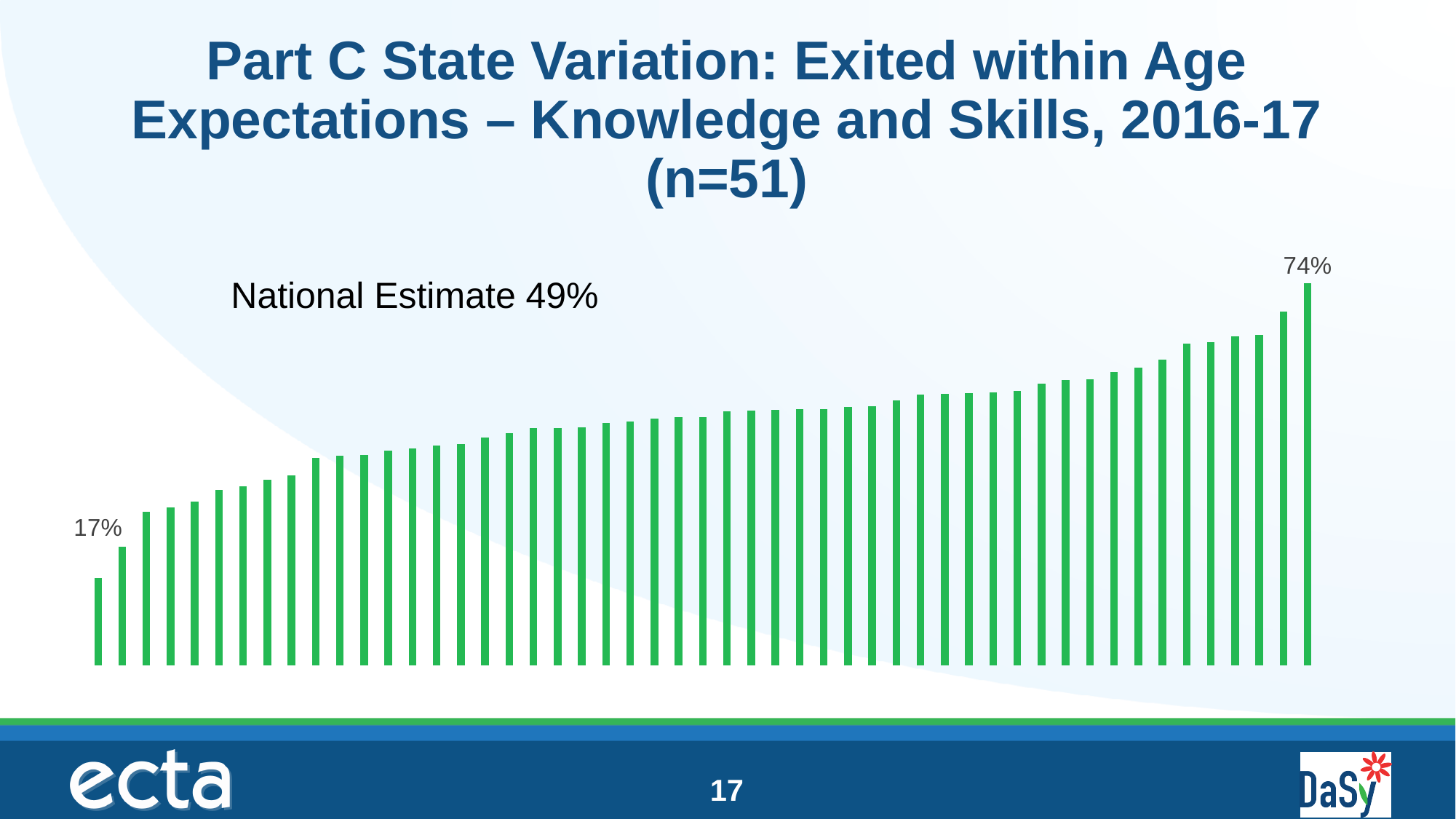

# Part C State Variation: Exited within Age Expectations – Knowledge and Skills, 2016-17 (n=51)

### Chart

| Category | OC2_SS2 |
|---|---|
National Estimate 49%
17